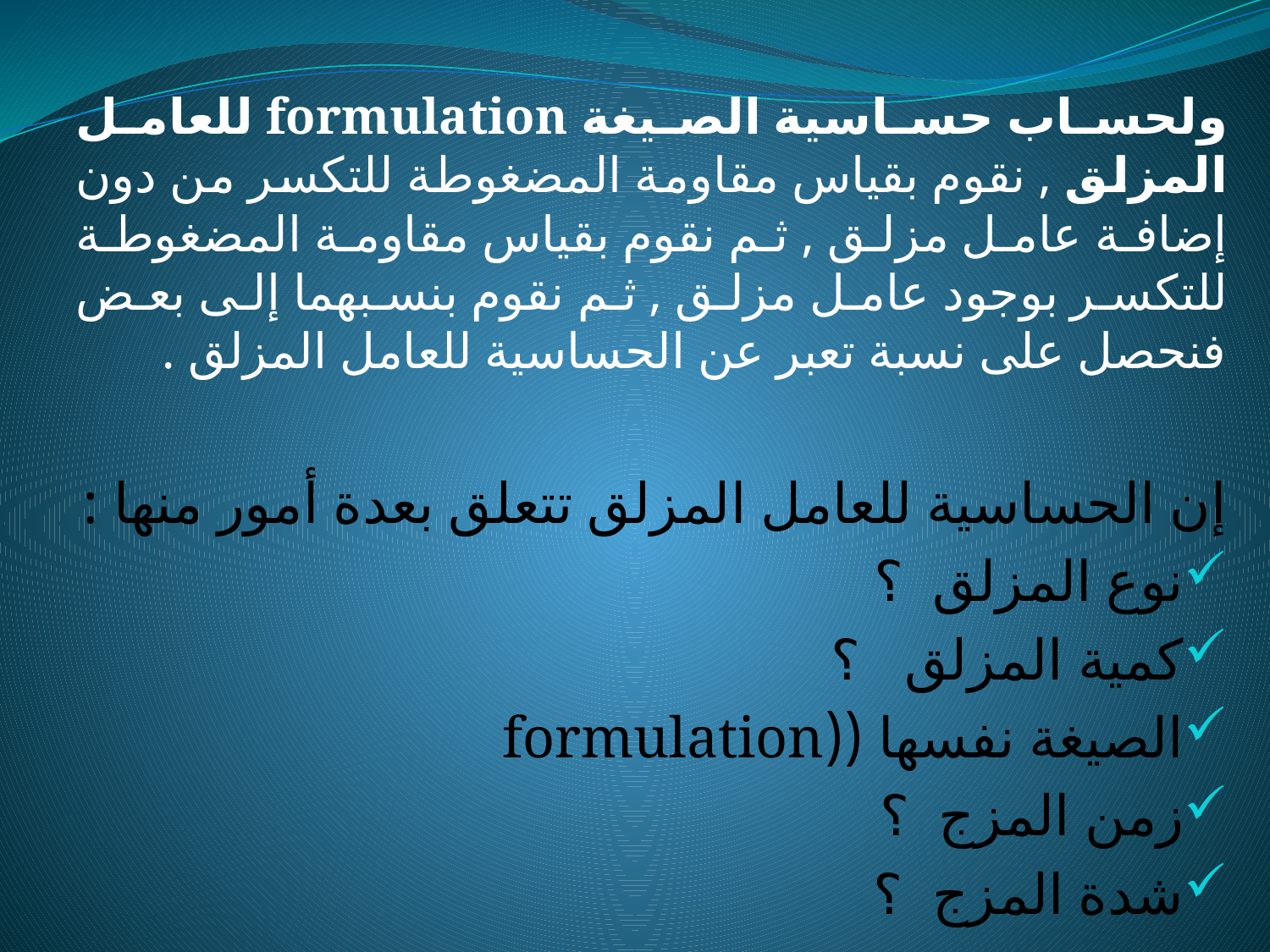

ولحساب حساسية الصيغة formulation للعامل المزلق , نقوم بقياس مقاومة المضغوطة للتكسر من دون إضافة عامل مزلق , ثم نقوم بقياس مقاومة المضغوطة للتكسر بوجود عامل مزلق , ثم نقوم بنسبهما إلى بعض فنحصل على نسبة تعبر عن الحساسية للعامل المزلق .

إن الحساسية للعامل المزلق تتعلق بعدة أمور منها :
نوع المزلق  ؟
كمية المزلق   ؟
الصيغة نفسها ((formulation
زمن المزج  ؟
شدة المزج  ؟